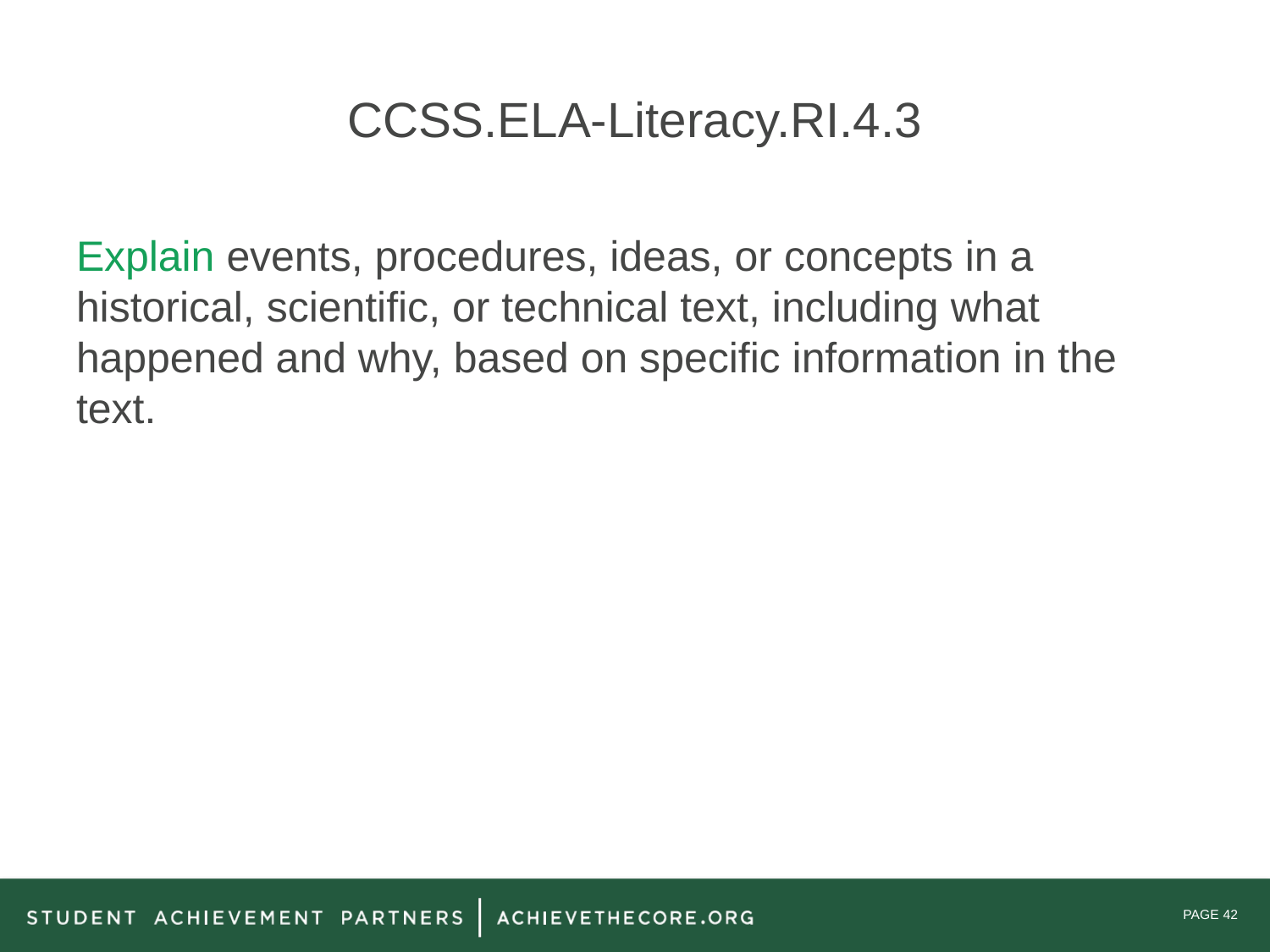

# CCSS.ELA-Literacy.RI.4.3
Explain events, procedures, ideas, or concepts in a historical, scientific, or technical text, including what happened and why, based on specific information in the text.